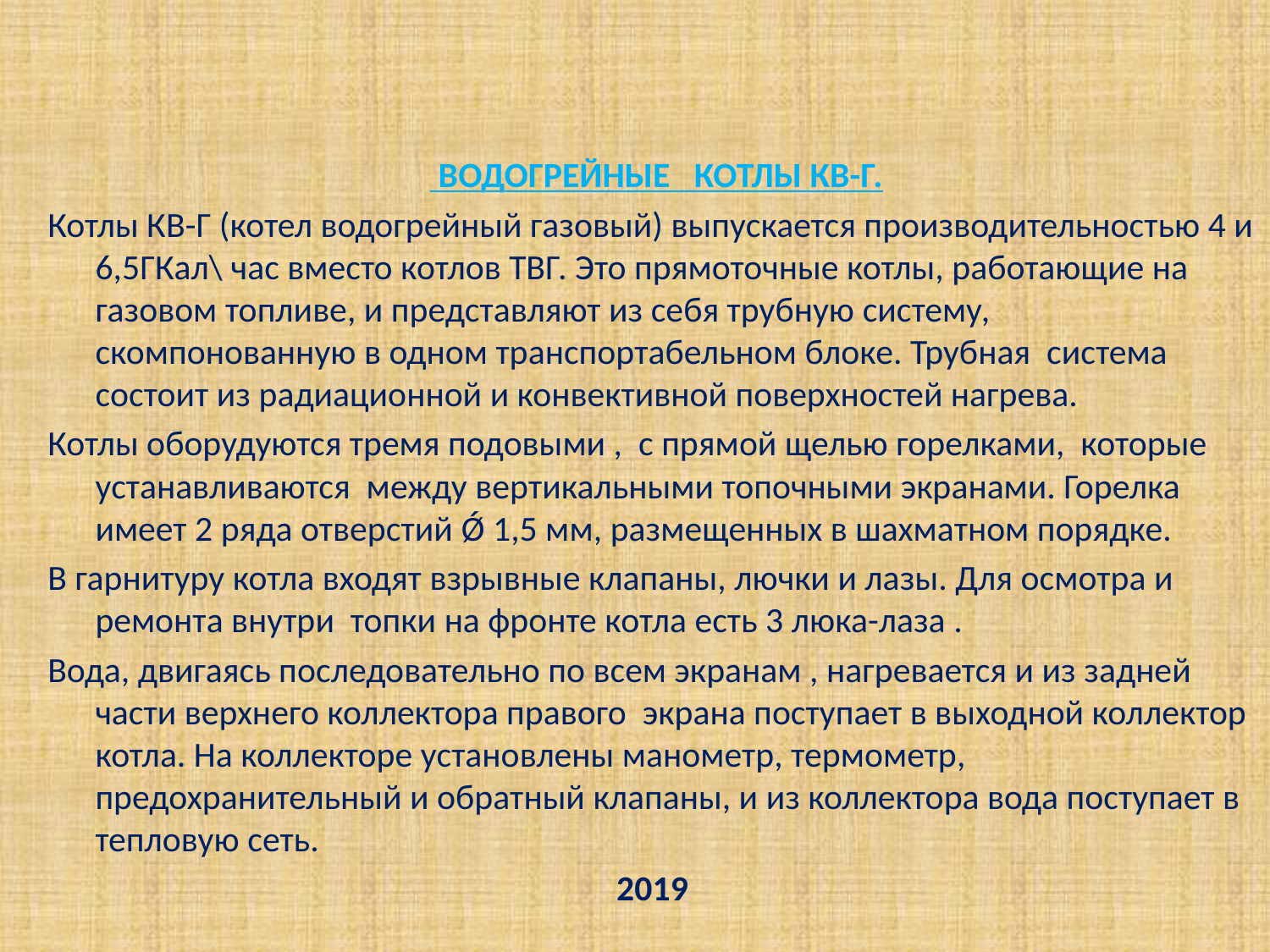

#
  ВОДОГРЕЙНЫЕ   КОТЛЫ КВ-Г.
Котлы КВ-Г (котел водогрейный газовый) выпускается производительностью 4 и 6,5ГКал\ час вместо котлов ТВГ. Это прямоточные котлы, работающие на газовом топливе, и представляют из себя трубную систему, скомпонованную в одном транспортабельном блоке. Трубная  система состоит из радиационной и конвективной поверхностей нагрева.
Котлы оборудуются тремя подовыми ,  с прямой щелью горелками,  которые устанавливаются  между вертикальными топочными экранами. Горелка имеет 2 ряда отверстий Ǿ 1,5 мм, размещенных в шахматном порядке.
В гарнитуру котла входят взрывные клапаны, лючки и лазы. Для осмотра и ремонта внутри  топки на фронте котла есть 3 люка-лаза .
Вода, двигаясь последовательно по всем экранам , нагревается и из задней части верхнего коллектора правого  экрана поступает в выходной коллектор котла. На коллекторе установлены манометр, термометр, предохранительный и обратный клапаны, и из коллектора вода поступает в тепловую сеть.
2019